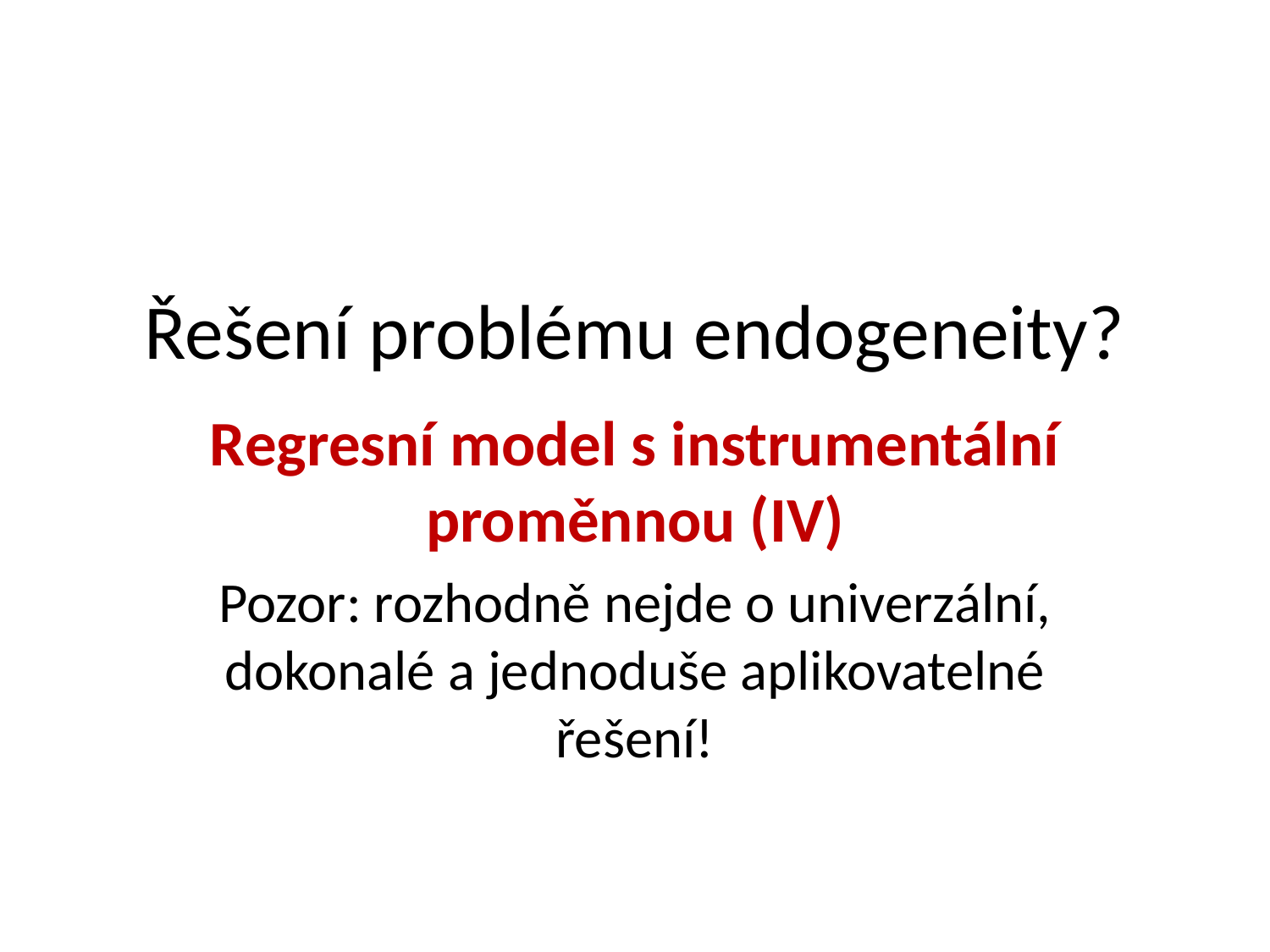

# Řešení problému endogeneity?
Regresní model s instrumentální proměnnou (IV)
Pozor: rozhodně nejde o univerzální, dokonalé a jednoduše aplikovatelné řešení!